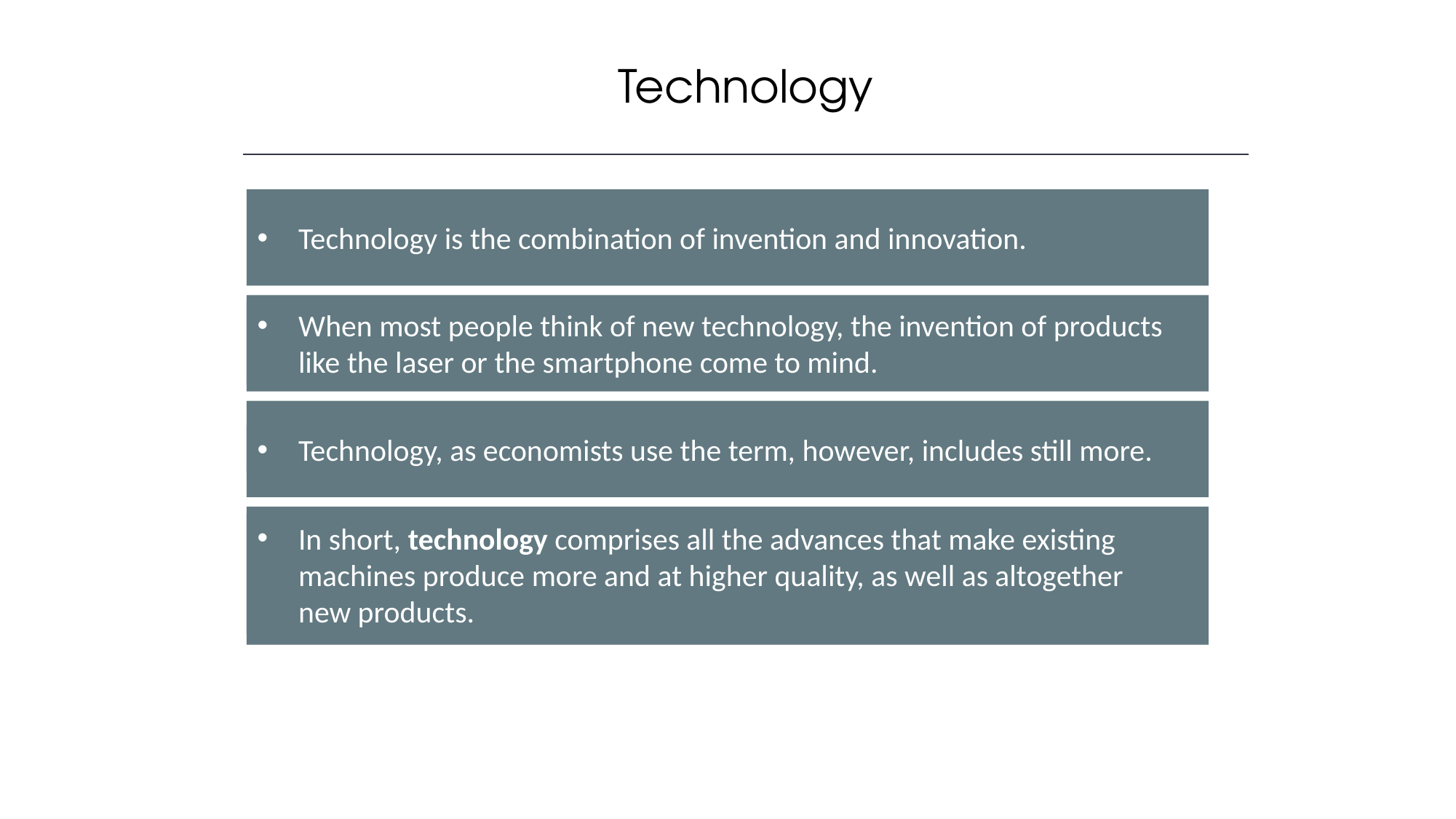

Technology

Technology is the combination of invention and innovation.

When most people think of new technology, the invention of products like the laser or the smartphone come to mind.

Technology, as economists use the term, however, includes still more.

In short, technology comprises all the advances that make existing machines produce more and at higher quality, as well as altogether new products.